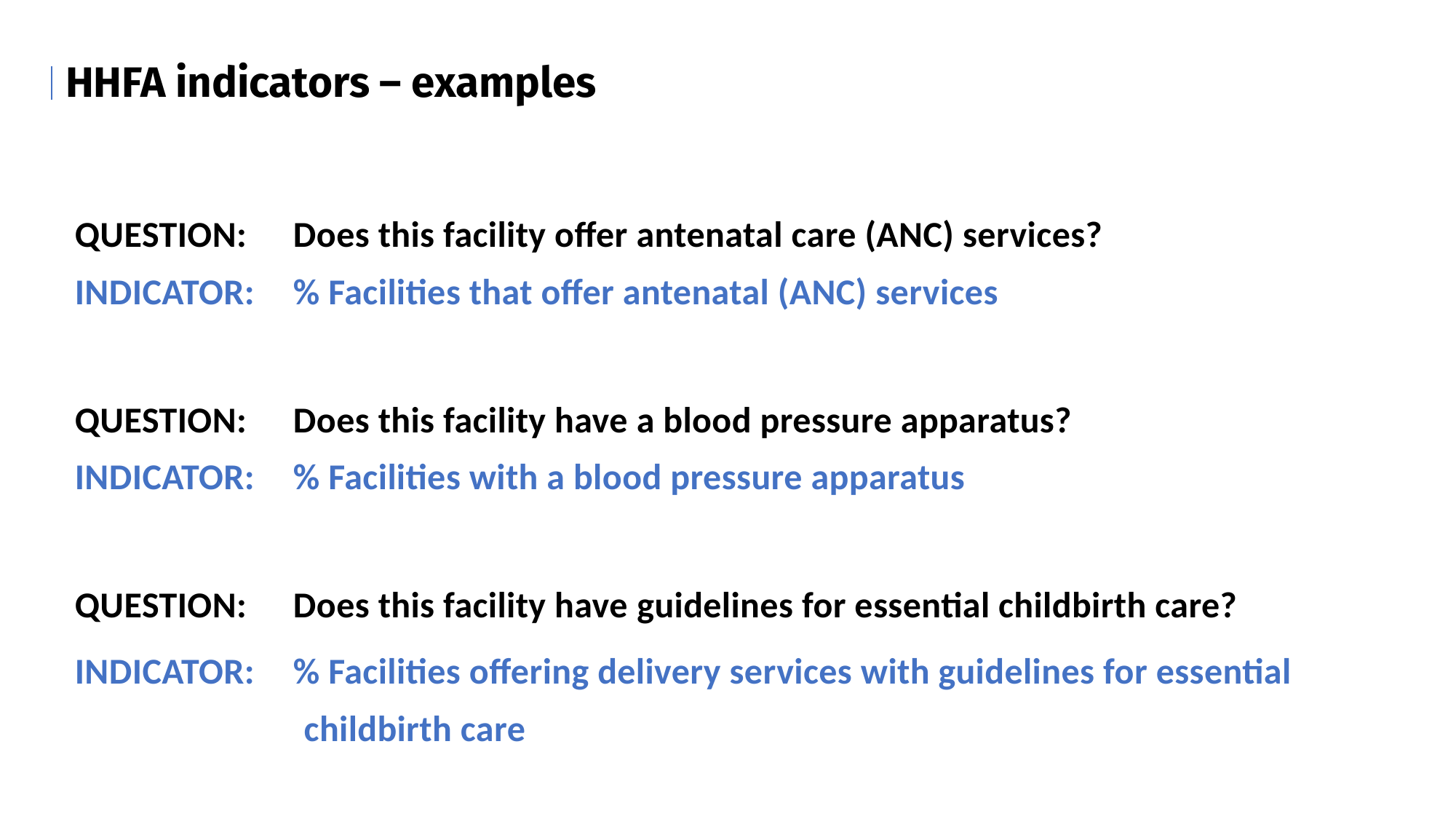

HHFA indicators – examples

QUESTION: 	Does this facility offer antenatal care (ANC) services?
INDICATOR: 	% Facilities that offer antenatal (ANC) services

QUESTION: 	Does this facility have a blood pressure apparatus?
INDICATOR:	% Facilities with a blood pressure apparatus

QUESTION: 	Does this facility have guidelines for essential childbirth care?
INDICATOR:	% Facilities offering delivery services with guidelines for essential
                           childbirth care